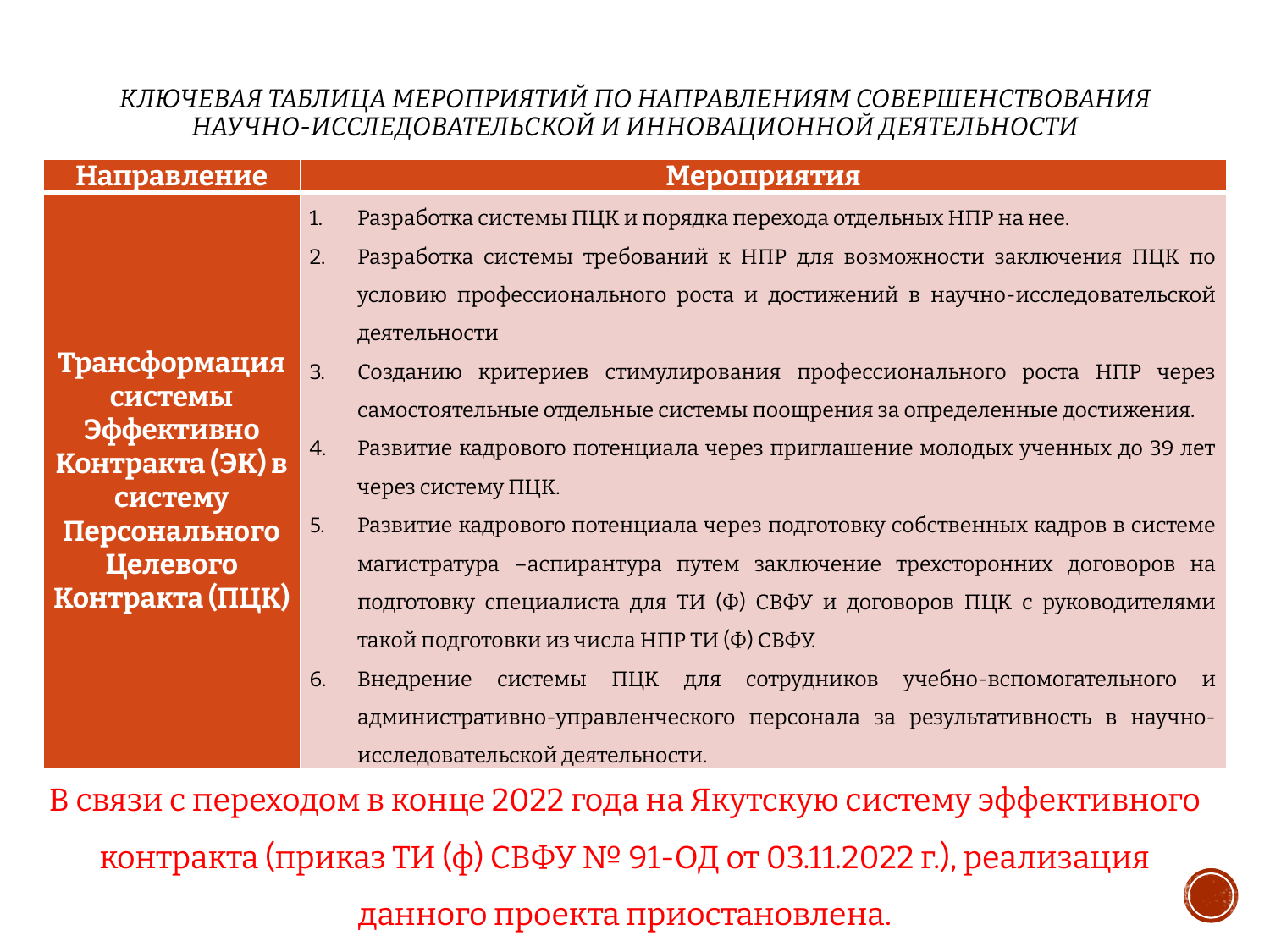

# Ключевая таблица мероприятий по направлениям совершенствования научно-исследовательской и инновационной деятельности
| Направление | Мероприятия |
| --- | --- |
| Трансформация системы Эффективно Контракта (ЭК) в систему Персонального Целевого Контракта (ПЦК) | Разработка системы ПЦК и порядка перехода отдельных НПР на нее. Разработка системы требований к НПР для возможности заключения ПЦК по условию профессионального роста и достижений в научно-исследовательской деятельности Созданию критериев стимулирования профессионального роста НПР через самостоятельные отдельные системы поощрения за определенные достижения. Развитие кадрового потенциала через приглашение молодых ученных до 39 лет через систему ПЦК. Развитие кадрового потенциала через подготовку собственных кадров в системе магистратура –аспирантура путем заключение трехсторонних договоров на подготовку специалиста для ТИ (Ф) СВФУ и договоров ПЦК с руководителями такой подготовки из числа НПР ТИ (Ф) СВФУ. Внедрение системы ПЦК для сотрудников учебно-вспомогательного и административно-управленческого персонала за результативность в научно-исследовательской деятельности. |
В связи с переходом в конце 2022 года на Якутскую систему эффективного контракта (приказ ТИ (ф) СВФУ № 91-ОД от 03.11.2022 г.), реализация данного проекта приостановлена.